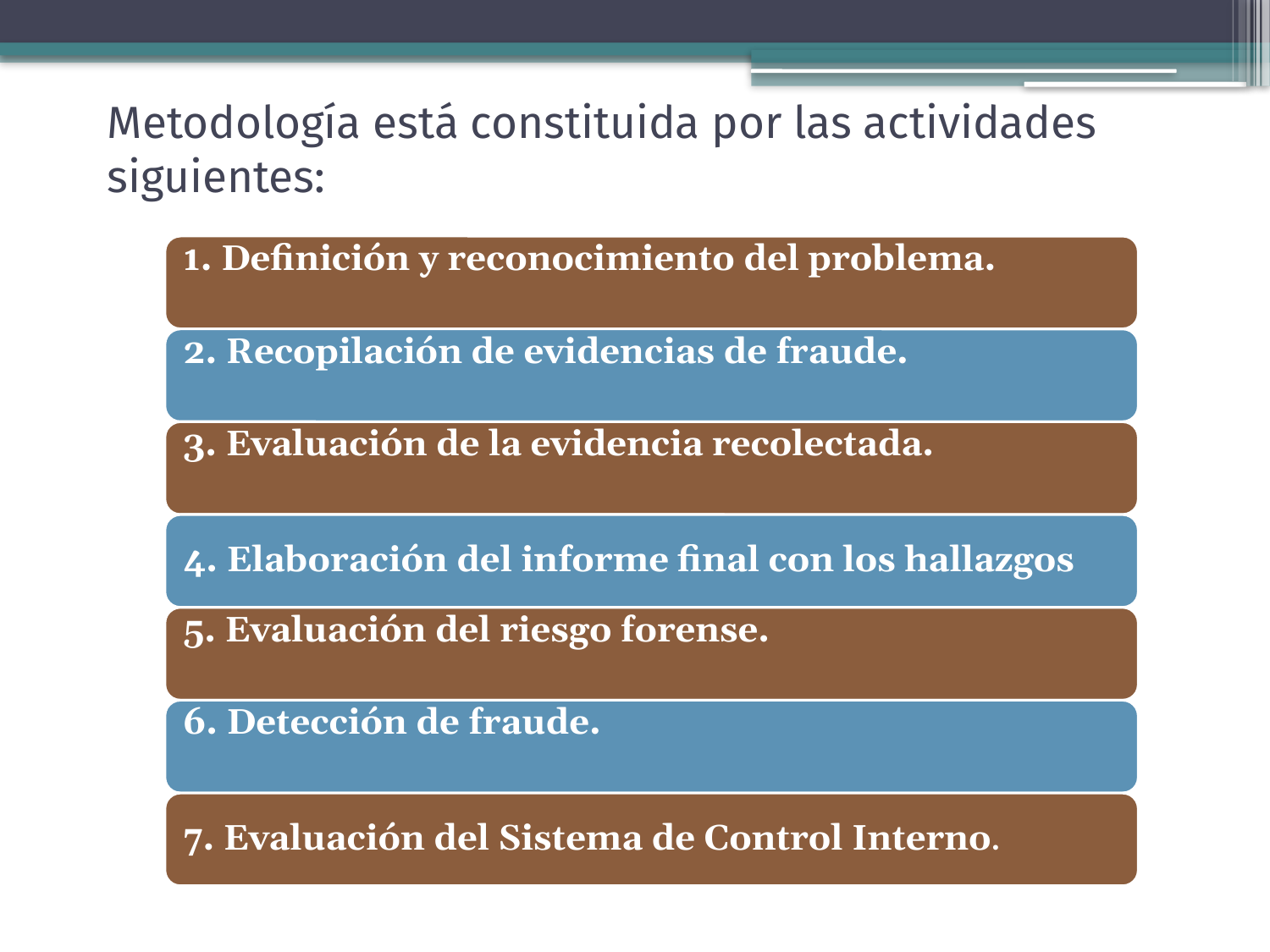

# Metodología está constituida por las actividades siguientes:
1. Definición y reconocimiento del problema.
4. Elaboración del informe final con los hallazgos
5. Evaluación del riesgo forense.
6. Detección de fraude.
7. Evaluación del Sistema de Control Interno.
3. Evaluación de la evidencia recolectada.
2. Recopilación de evidencias de fraude.